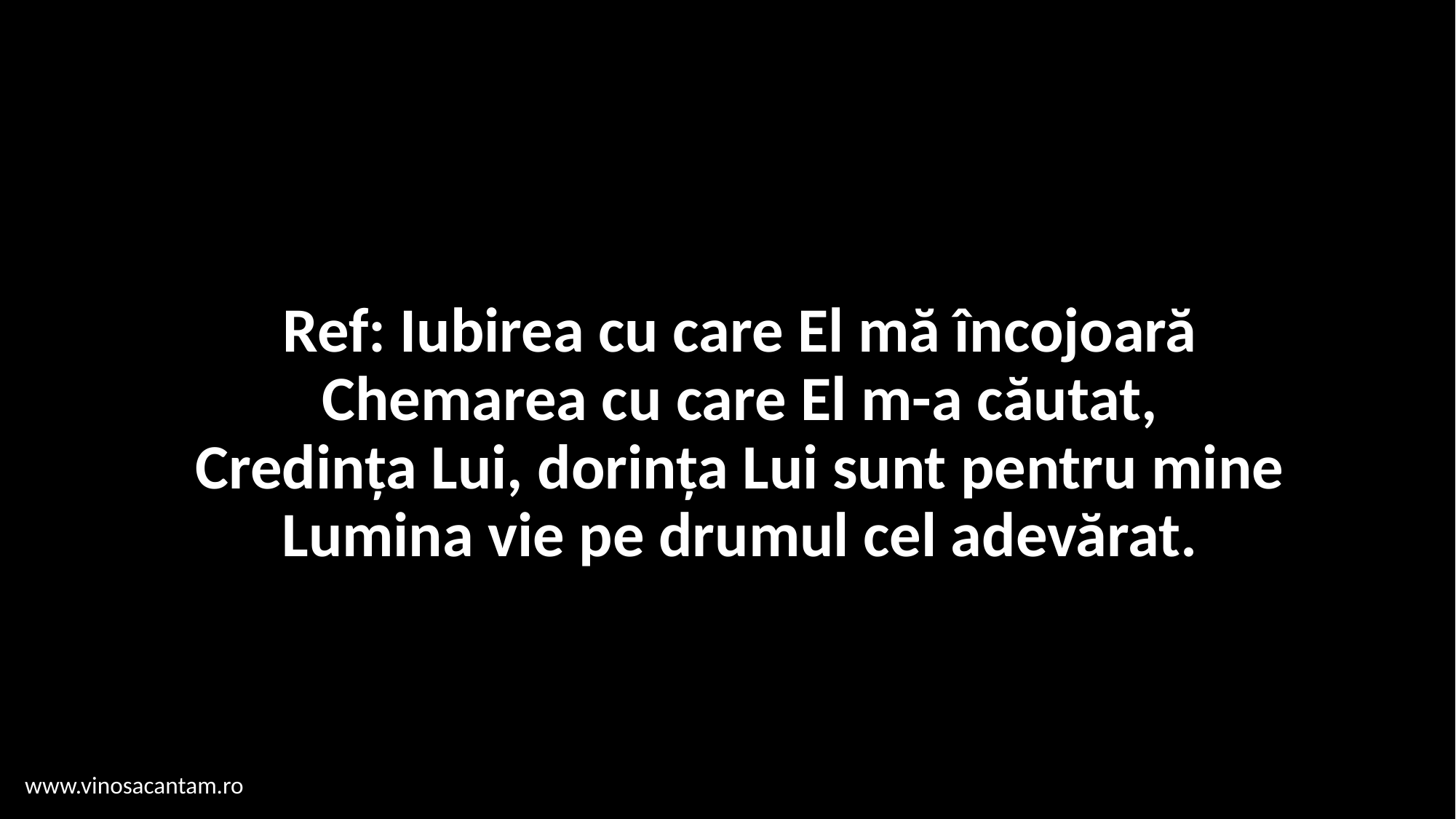

# Ref: Iubirea cu care El mă încojoară Chemarea cu care El m-a căutat, Credința Lui, dorința Lui sunt pentru mine Lumina vie pe drumul cel adevărat.
www.vinosacantam.ro